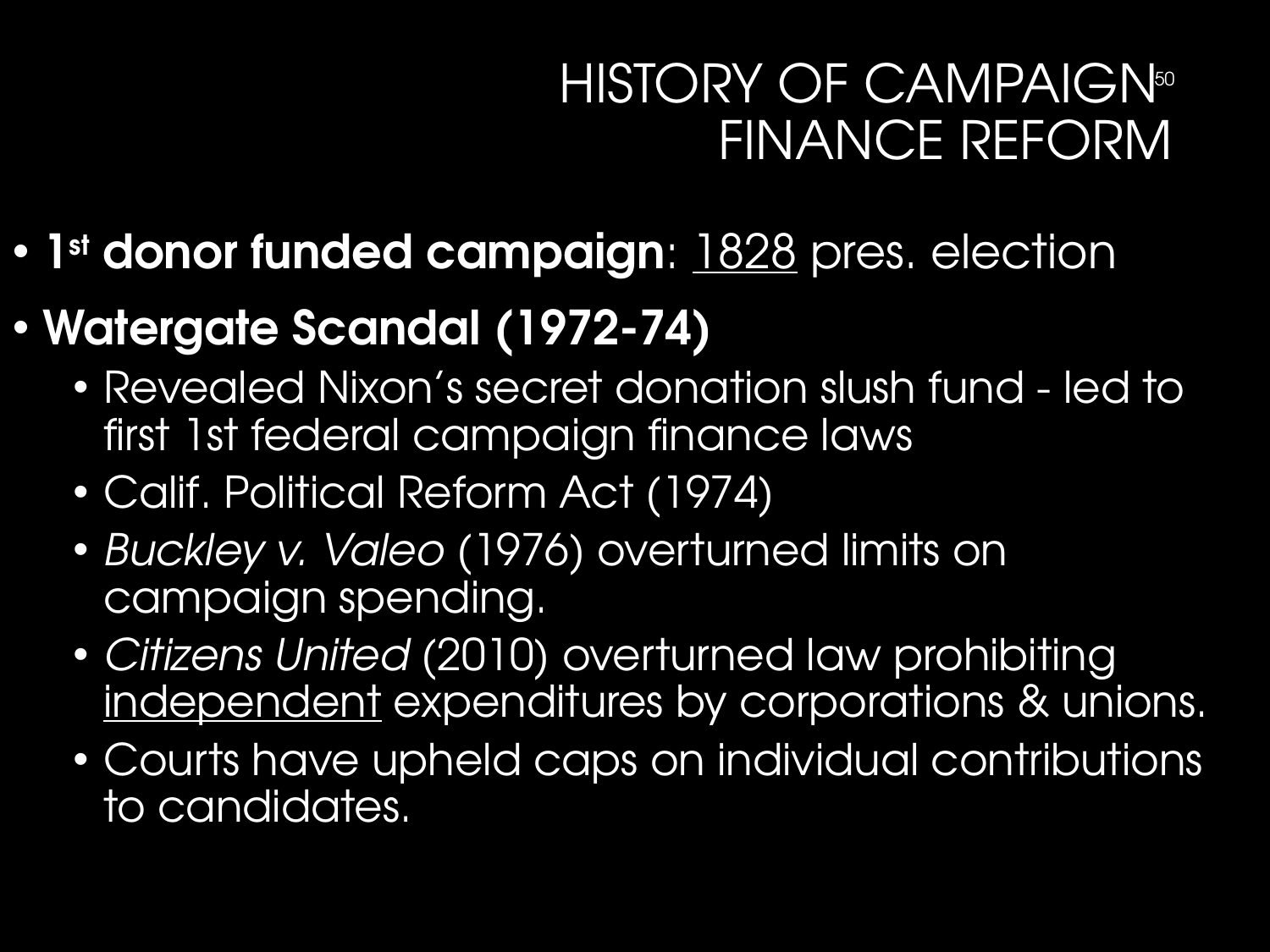

History of Campaign
Finance REFORM
50
1st donor funded campaign: 1828 pres. election
Watergate Scandal (1972-74)
Revealed Nixon’s secret donation slush fund - led to first 1st federal campaign finance laws
Calif. Political Reform Act (1974)
Buckley v. Valeo (1976) overturned limits on campaign spending.
Citizens United (2010) overturned law prohibiting independent expenditures by corporations & unions.
Courts have upheld caps on individual contributions to candidates.